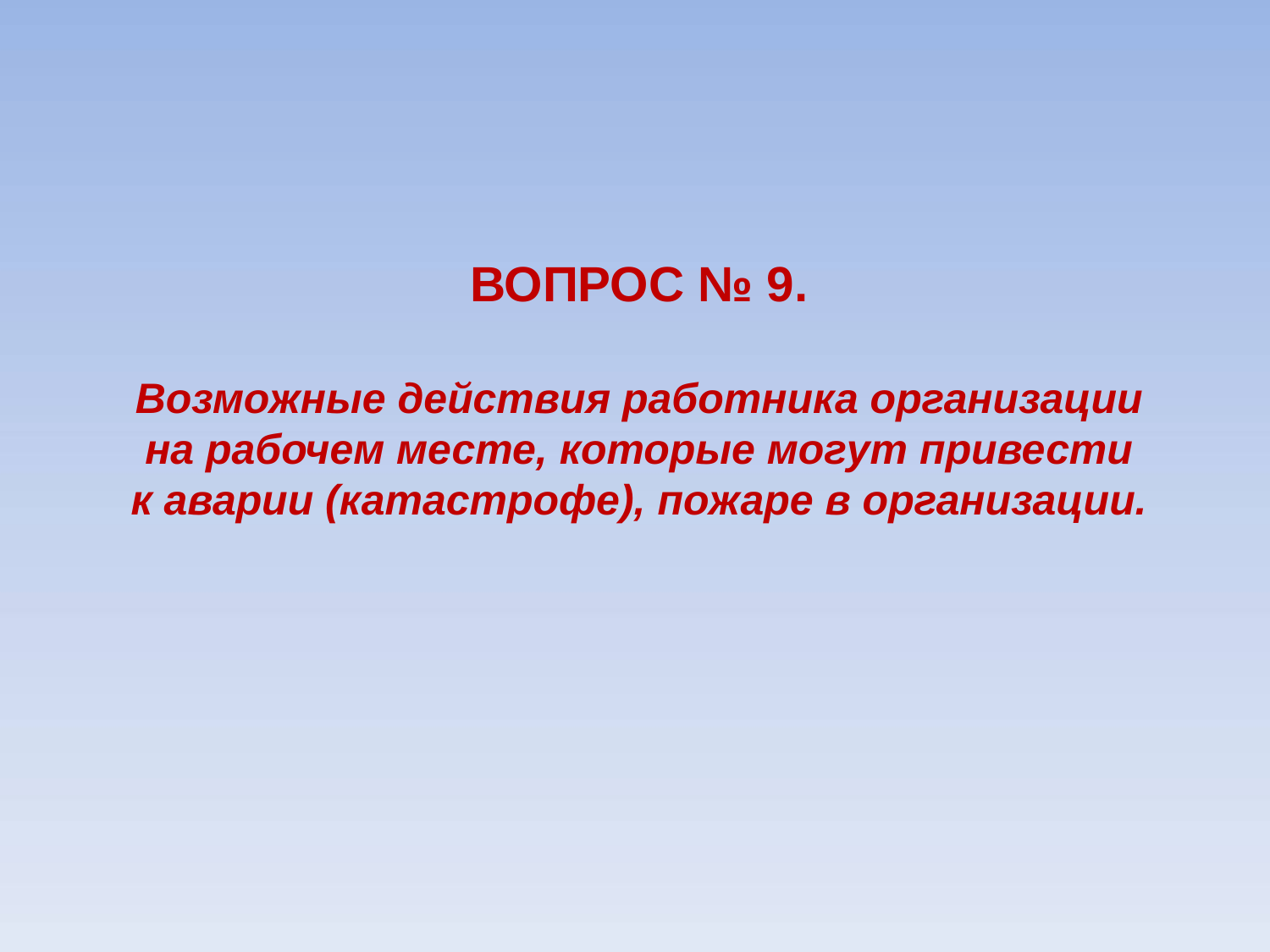

ВОПРОС № 9.

Возможные действия работника организации
 на рабочем месте, которые могут привести
к аварии (катастрофе), пожаре в организации.